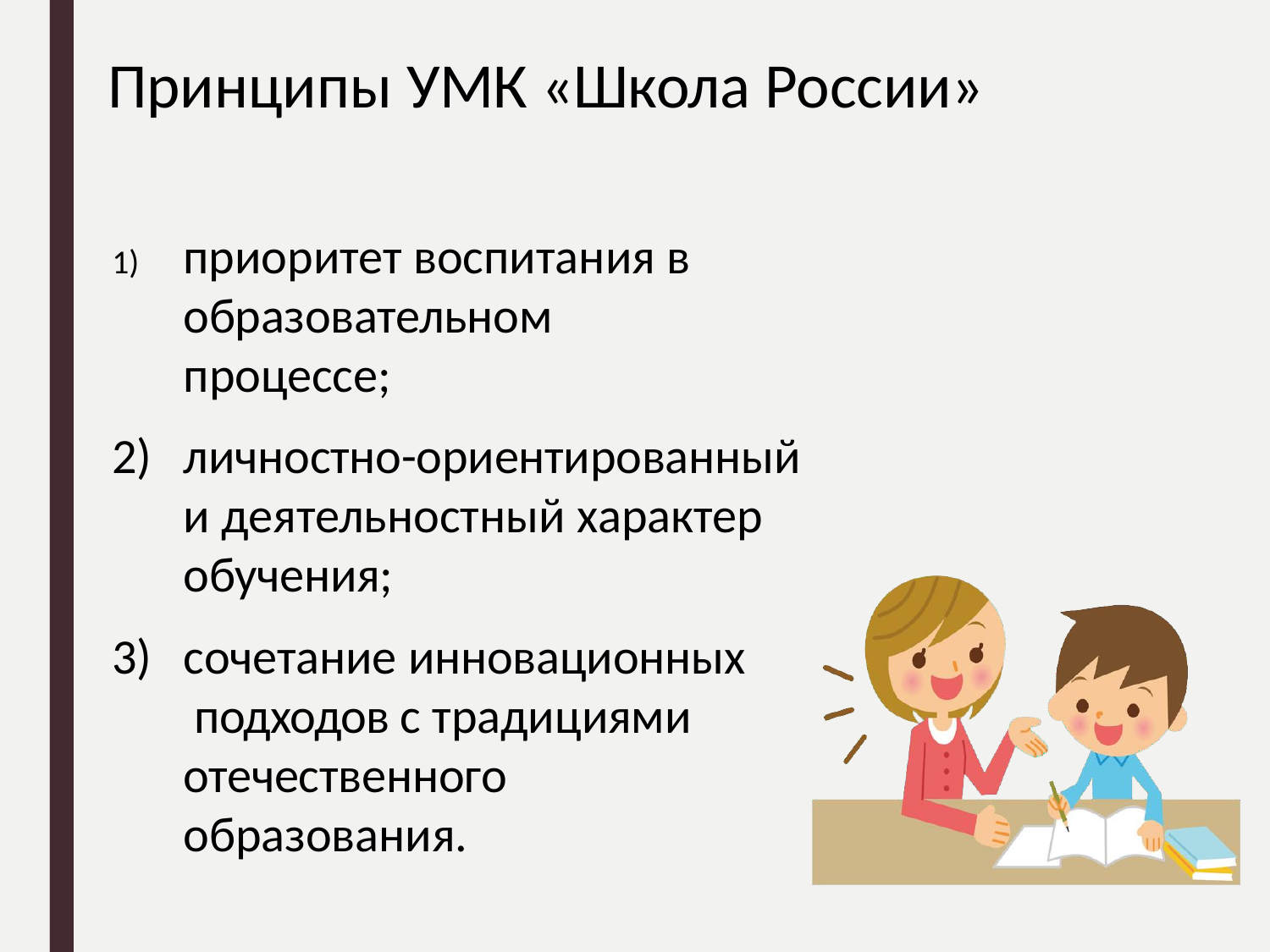

# Принципы УМК «Школа России»
приоритет воспитания в  образовательном процессе;
личностно-ориентированный  и деятельностный характер  обучения;
сочетание инновационных  подходов с традициями отечественного образования.